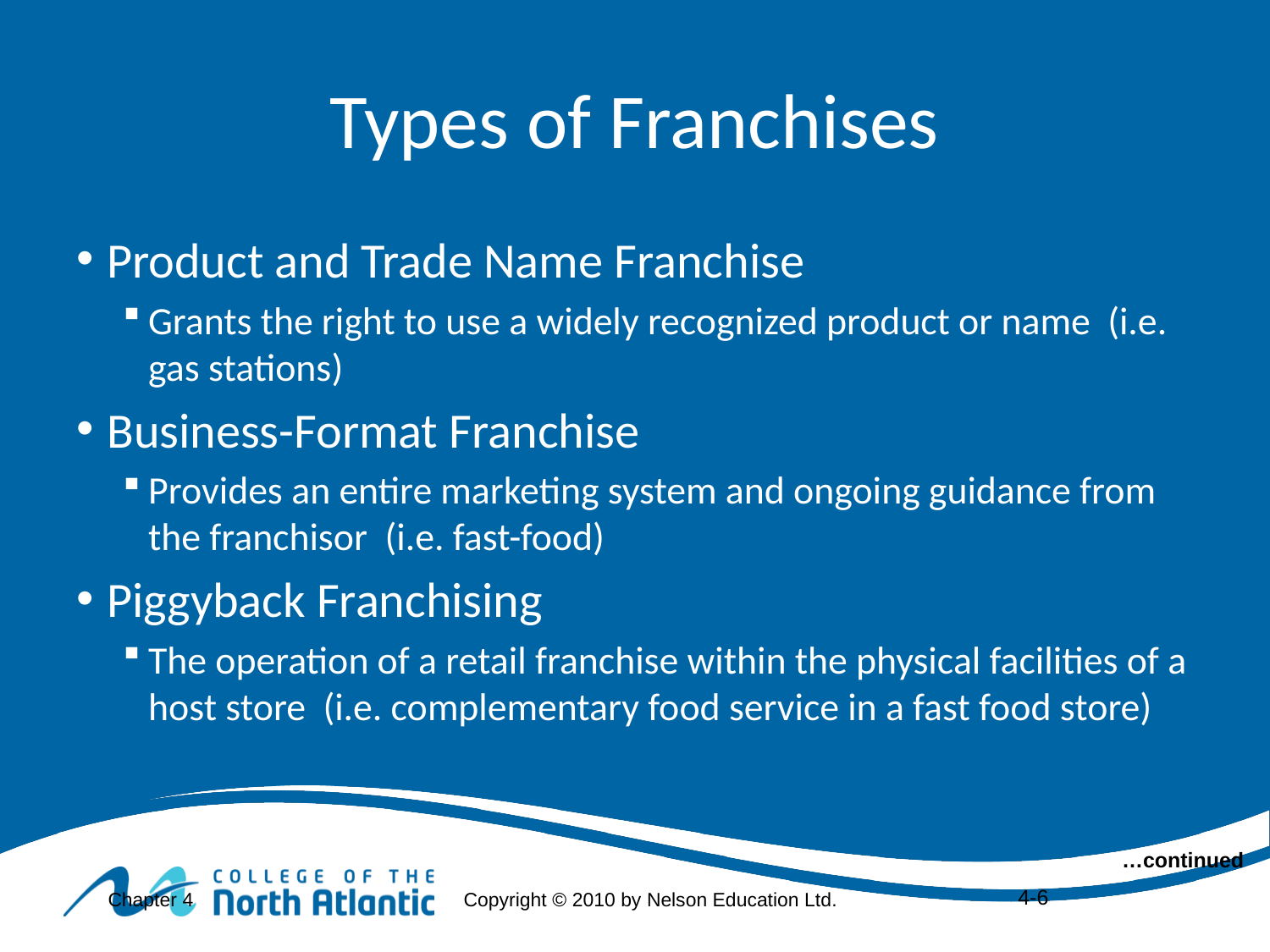

# Types of Franchises
Product and Trade Name Franchise
Grants the right to use a widely recognized product or name  (i.e. gas stations)
Business-Format Franchise
Provides an entire marketing system and ongoing guidance from the franchisor  (i.e. fast-food)
Piggyback Franchising
The operation of a retail franchise within the physical facilities of a host store  (i.e. complementary food service in a fast food store)
…continued
4-6